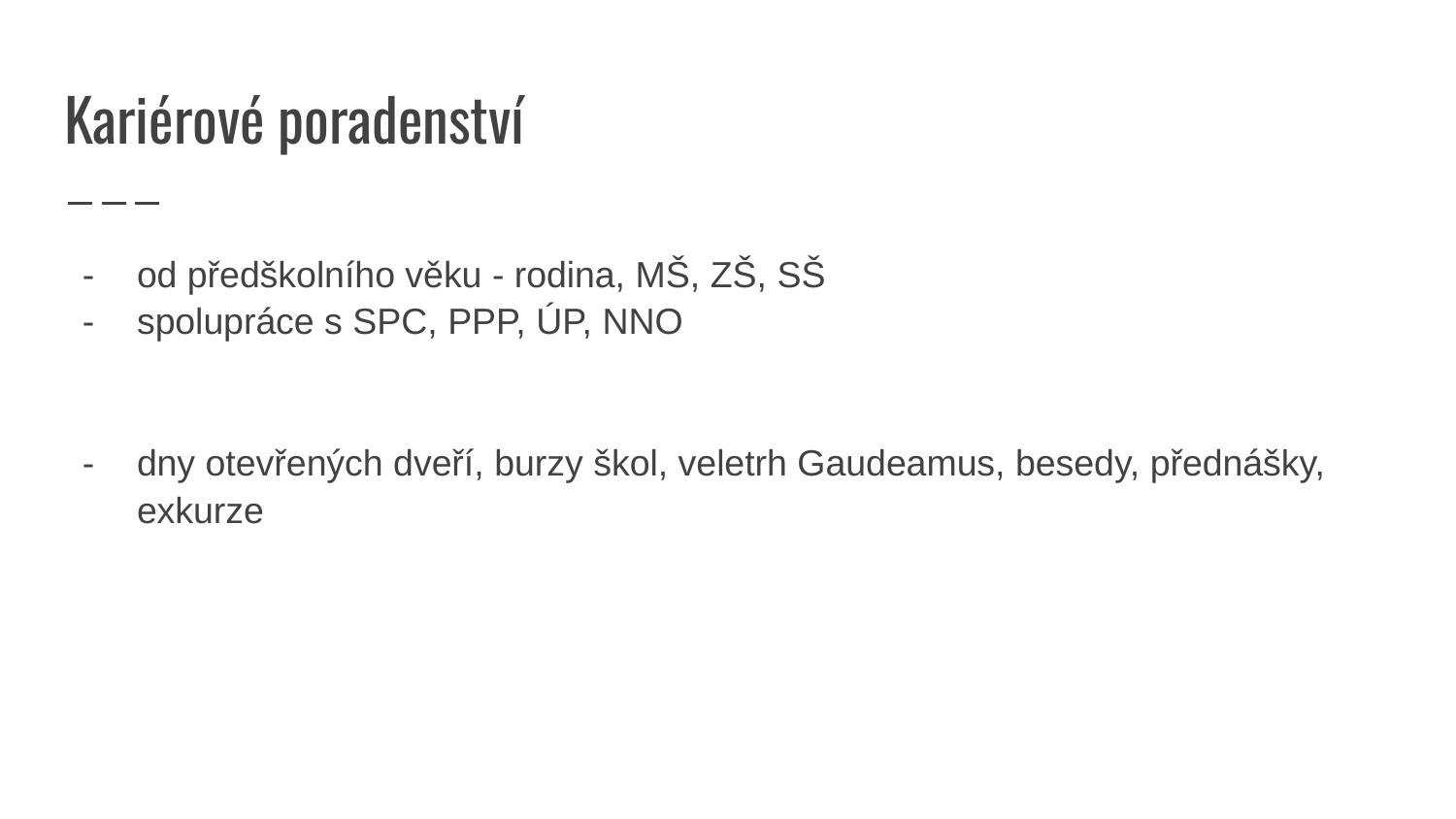

# Kariérové poradenství
od předškolního věku - rodina, MŠ, ZŠ, SŠ
spolupráce s SPC, PPP, ÚP, NNO

dny otevřených dveří, burzy škol, veletrh Gaudeamus, besedy, přednášky, exkurze